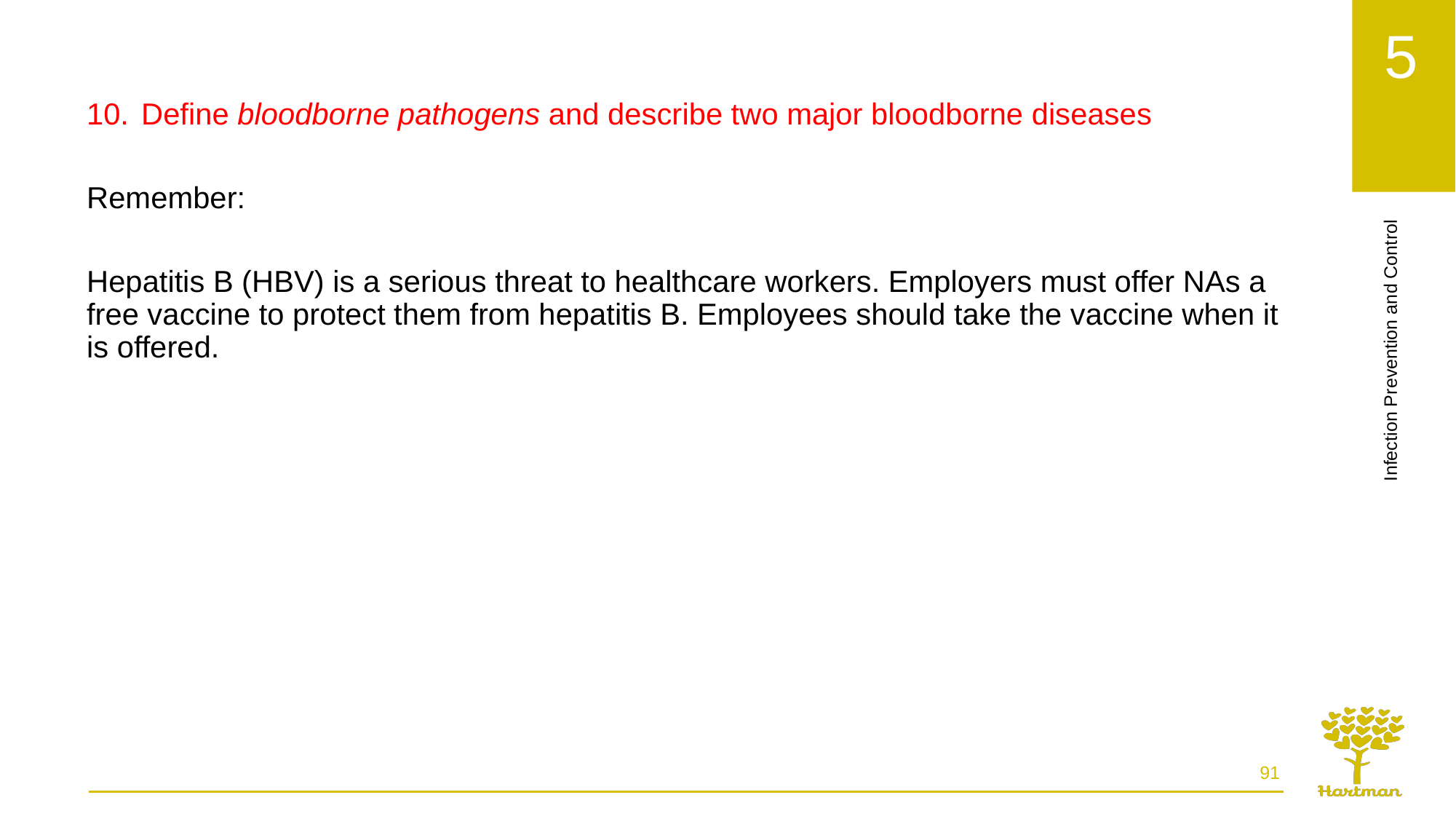

Define bloodborne pathogens and describe two major bloodborne diseases

Remember:

Hepatitis B (HBV) is a serious threat to healthcare workers. Employers must offer NAs a free vaccine to protect them from hepatitis B. Employees should take the vaccine when it is offered.

91